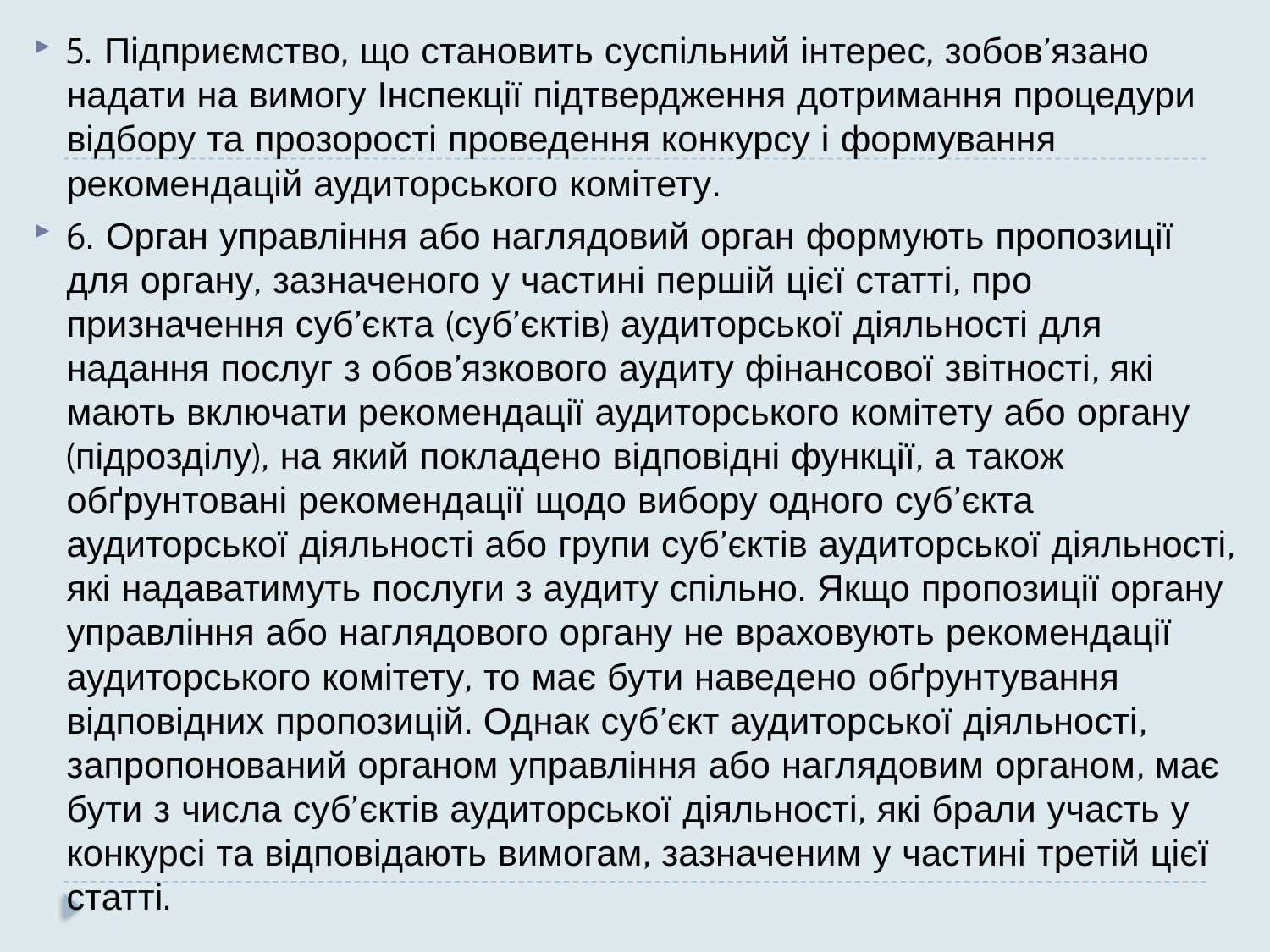

5. Підприємство, що становить суспільний інтерес, зобов’язано надати на вимогу Інспекції підтвердження дотримання процедури відбору та прозорості проведення конкурсу і формування рекомендацій аудиторського комітету.
6. Орган управління або наглядовий орган формують пропозиції для органу, зазначеного у частині першій цієї статті, про призначення суб’єкта (суб’єктів) аудиторської діяльності для надання послуг з обов’язкового аудиту фінансової звітності, які мають включати рекомендації аудиторського комітету або органу (підрозділу), на який покладено відповідні функції, а також обґрунтовані рекомендації щодо вибору одного суб’єкта аудиторської діяльності або групи суб’єктів аудиторської діяльності, які надаватимуть послуги з аудиту спільно. Якщо пропозиції органу управління або наглядового органу не враховують рекомендації аудиторського комітету, то має бути наведено обґрунтування відповідних пропозицій. Однак суб’єкт аудиторської діяльності, запропонований органом управління або наглядовим органом, має бути з числа суб’єктів аудиторської діяльності, які брали участь у конкурсі та відповідають вимогам, зазначеним у частині третій цієї статті.